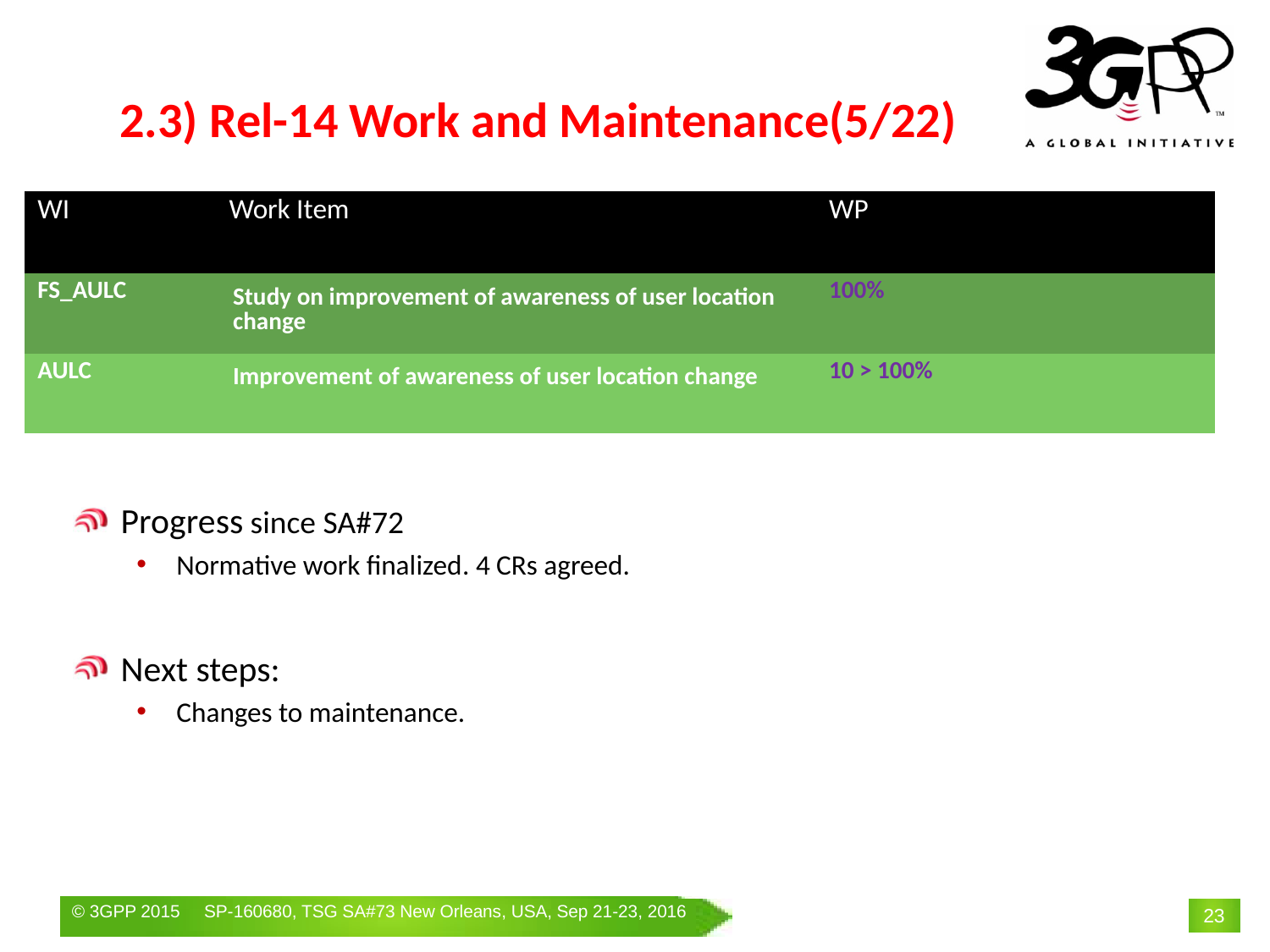

# 2.3) Rel-14 Work and Maintenance(5/22)
| WI | Work Item | WP |  |  |
| --- | --- | --- | --- | --- |
| FS\_AULC | Study on improvement of awareness of user location change | 100% |  |  |
| AULC | Improvement of awareness of user location change | 10 > 100% |  |  |
Progress since SA#72
Normative work finalized. 4 CRs agreed.

Next steps:
Changes to maintenance.